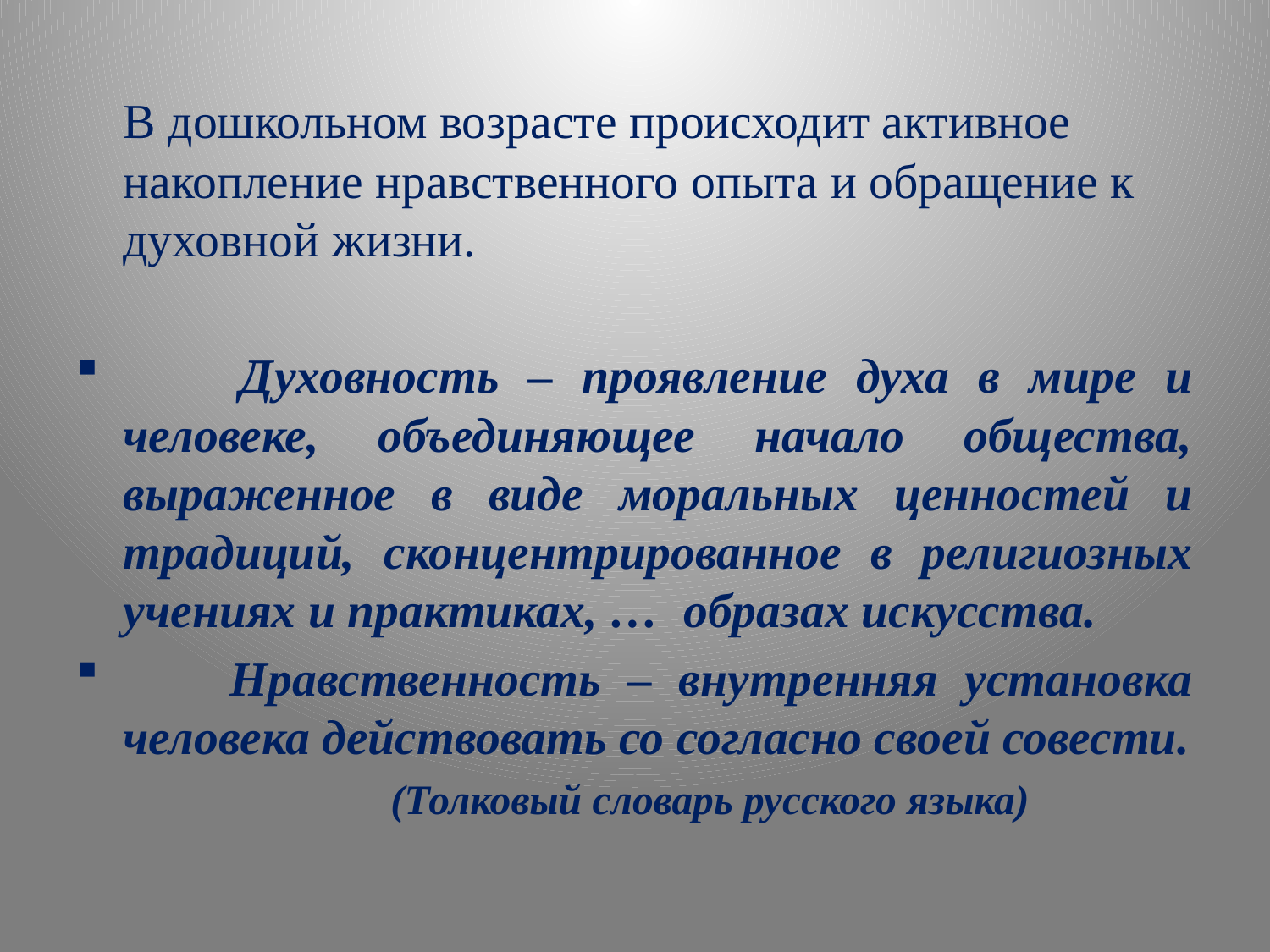

В дошкольном возрасте происходит активное накопление нравственного опыта и обращение к духовной жизни.

    Духовность – проявление духа в мире и человеке, объединяющее начало общества, выраженное в виде моральных ценностей и традиций, сконцентрированное в религиозных учениях и практиках, …  образах искусства.
    Нравственность – внутренняя установка человека действовать со согласно своей совести.
(Толковый словарь русского языка)